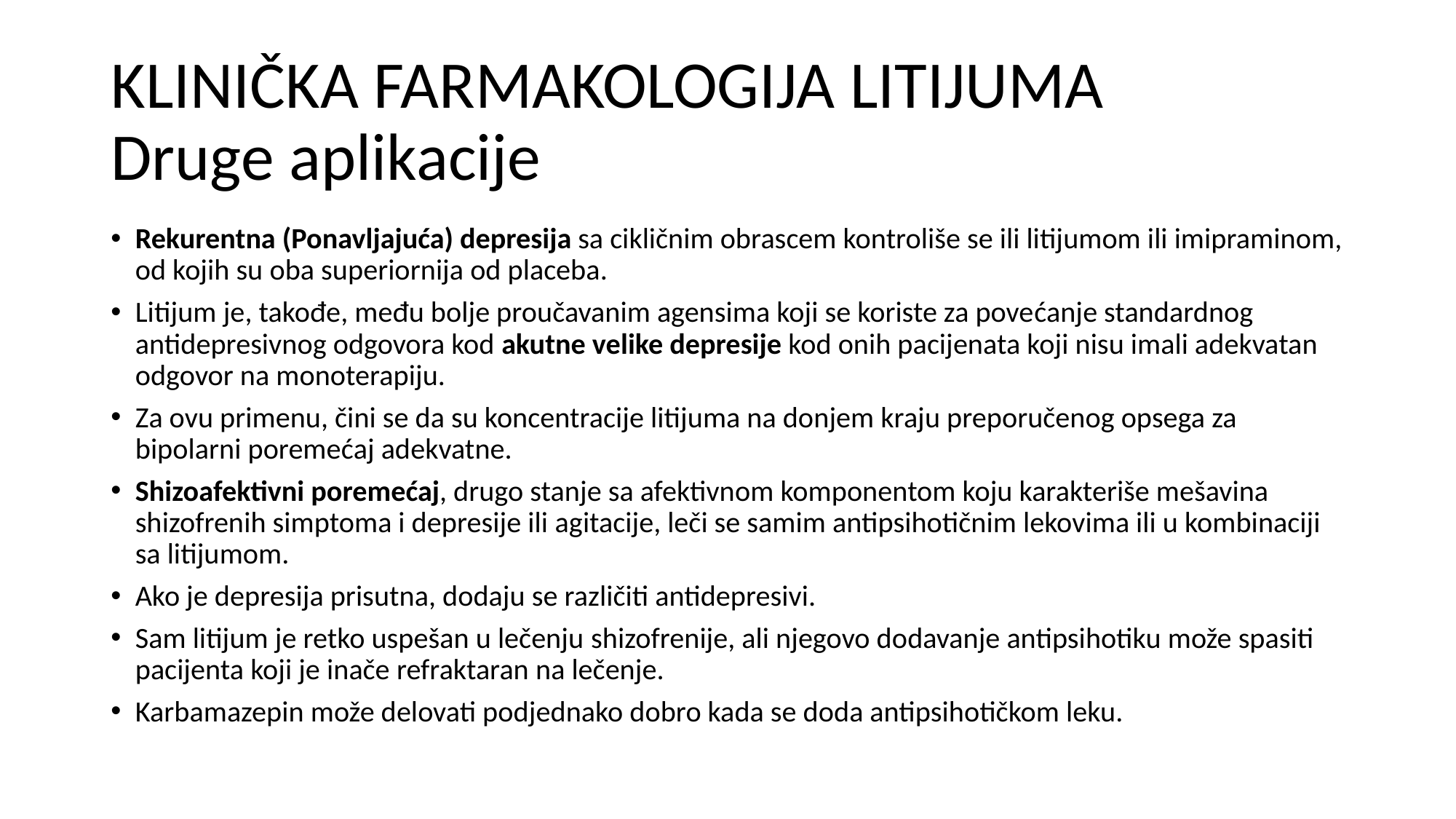

# KLINIČKA FARMAKOLOGIJA LITIJUMA Druge aplikacije
Rekurentna (Ponavljajuća) depresija sa cikličnim obrascem kontroliše se ili litijumom ili imipraminom, od kojih su oba superiornija od placeba.
Litijum je, takođe, među bolje proučavanim agensima koji se koriste za povećanje standardnog antidepresivnog odgovora kod akutne velike depresije kod onih pacijenata koji nisu imali adekvatan odgovor na monoterapiju.
Za ovu primenu, čini se da su koncentracije litijuma na donjem kraju preporučenog opsega za bipolarni poremećaj adekvatne.
Shizoafektivni poremećaj, drugo stanje sa afektivnom komponentom koju karakteriše mešavina shizofrenih simptoma i depresije ili agitacije, leči se samim antipsihotičnim lekovima ili u kombinaciji sa litijumom.
Ako je depresija prisutna, dodaju se različiti antidepresivi.
Sam litijum je retko uspešan u lečenju shizofrenije, ali njegovo dodavanje antipsihotiku može spasiti pacijenta koji je inače refraktaran na lečenje.
Karbamazepin može delovati podjednako dobro kada se doda antipsihotičkom leku.